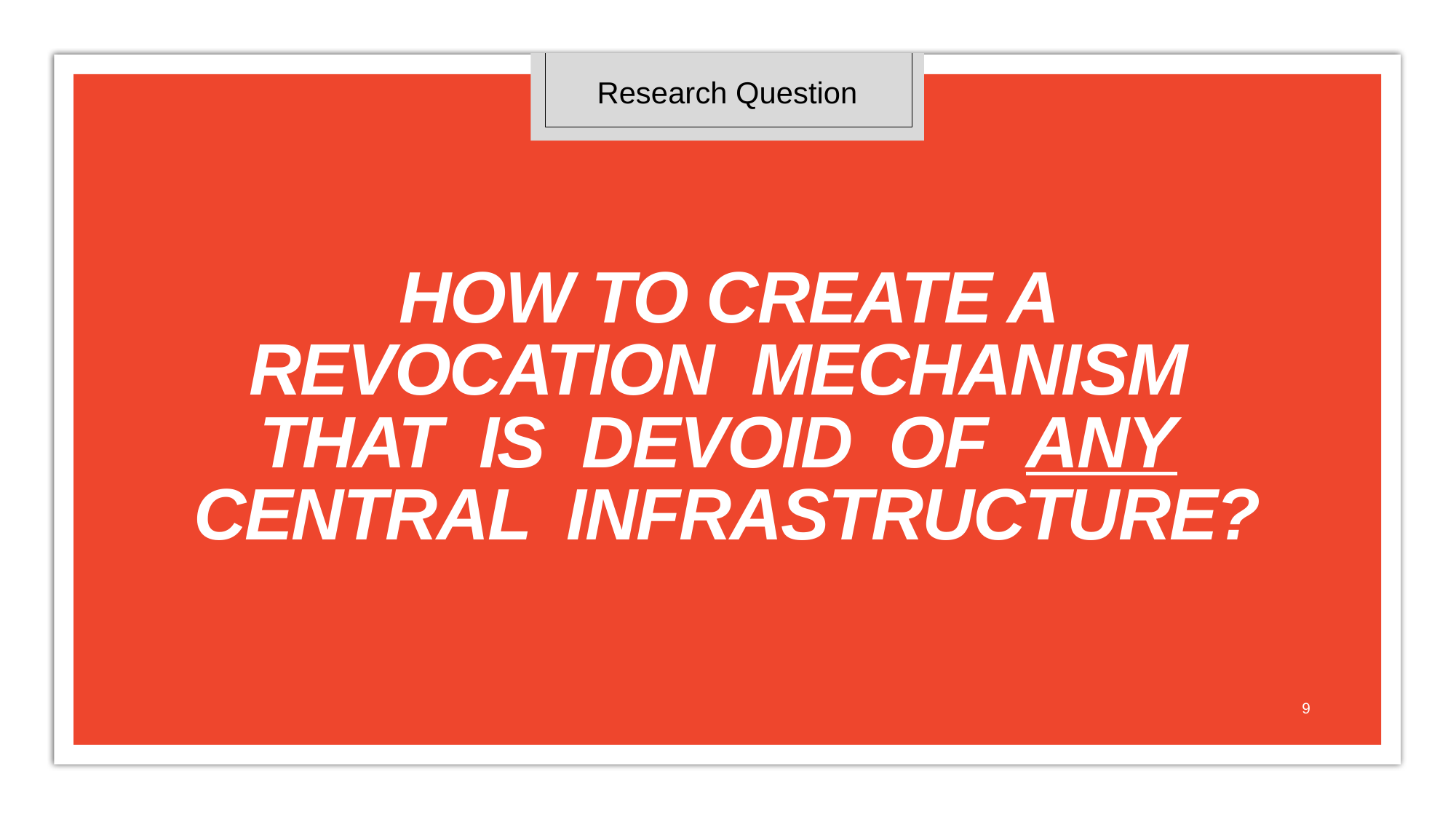

Research Question

# How to create a revocation  mechanism  that  is  devoid  of  any  central  infrastructure?
9